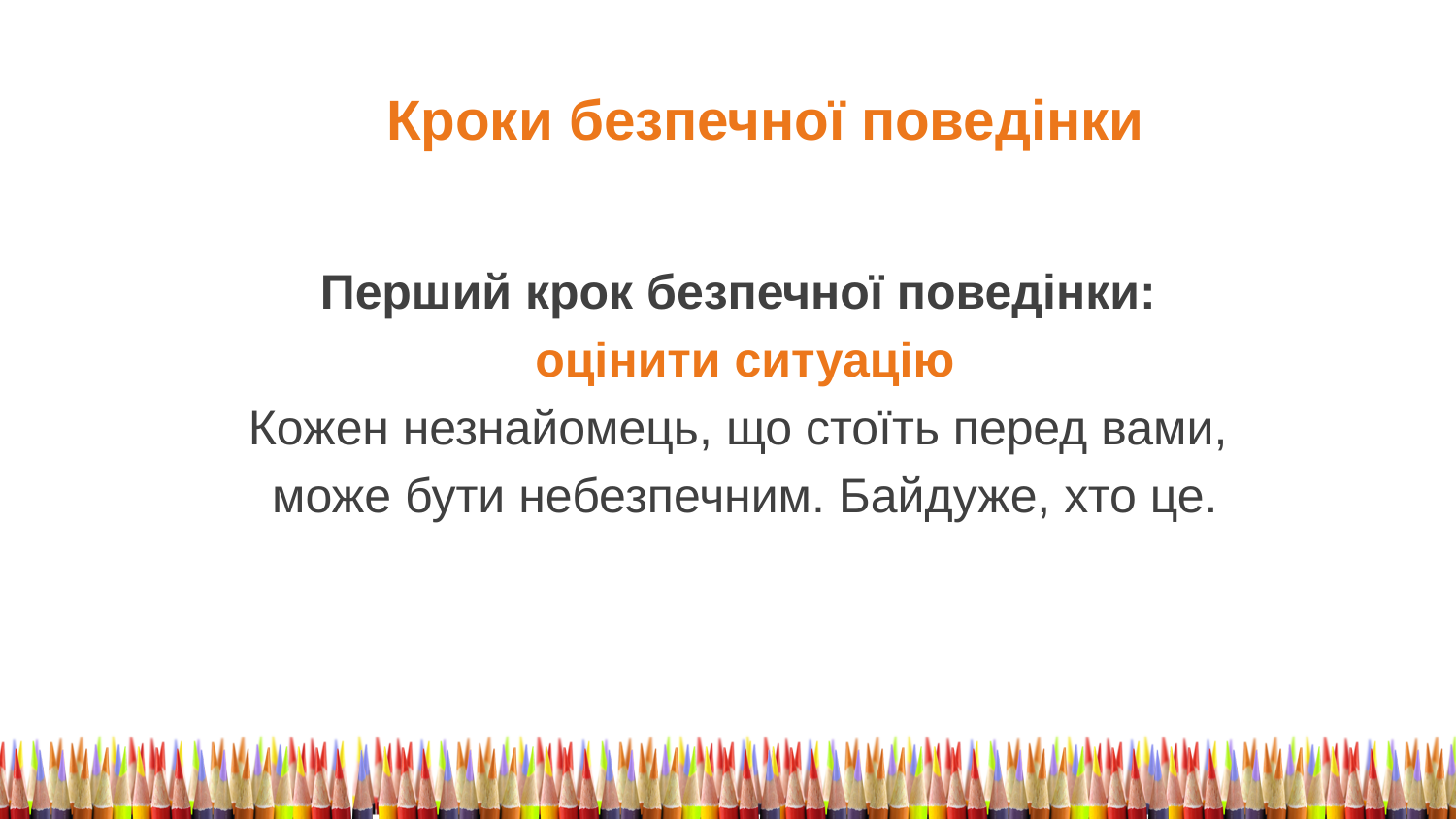

Кроки безпечної поведінки

Перший крок безпечної поведінки:
оцінити ситуацію
Кожен незнайомець, що стоїть перед вами,
може бути небезпечним. Байдуже, хто це.